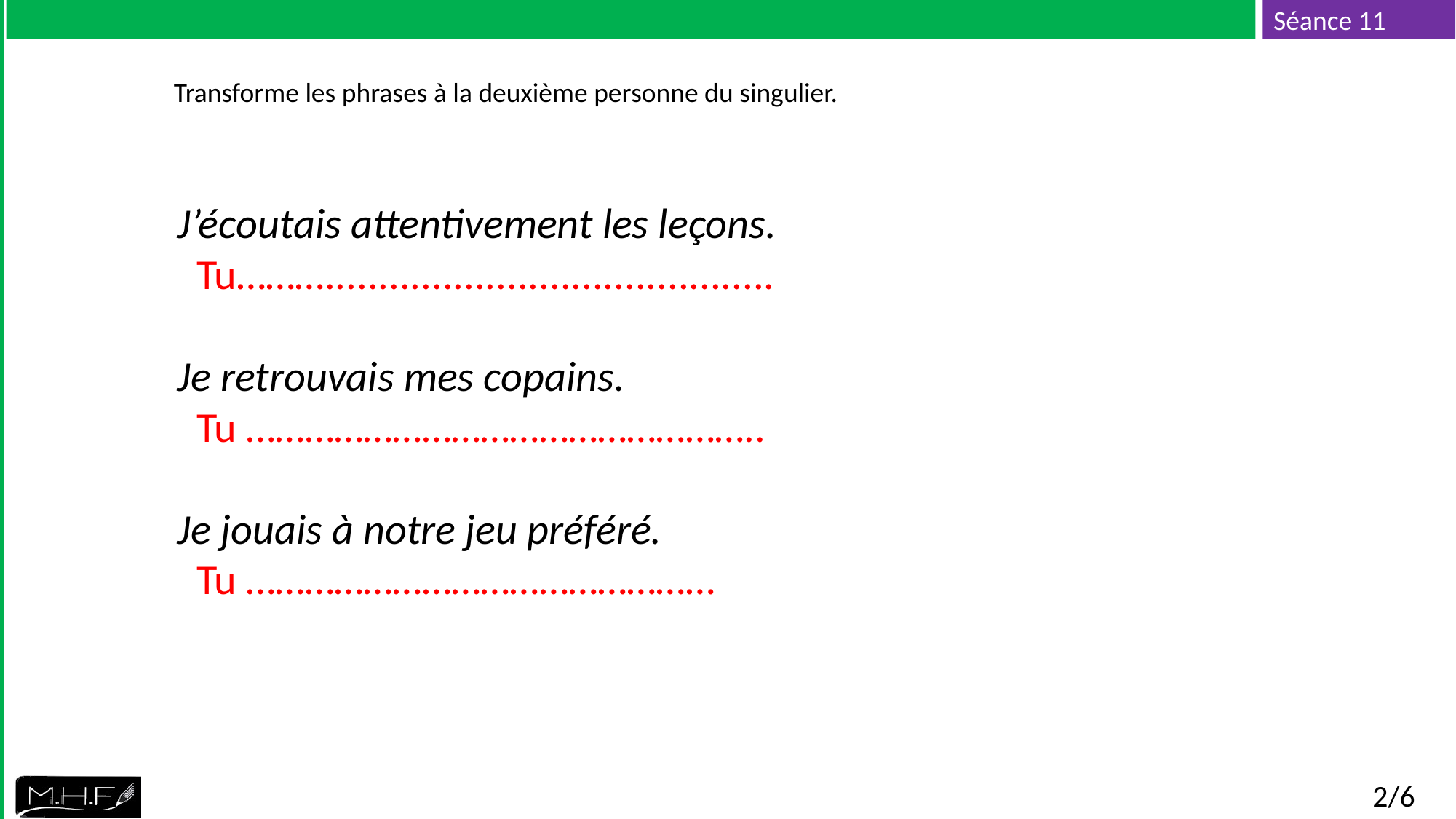

Transforme les phrases à la deuxième personne du singulier.
J’écoutais attentivement les leçons.
  Tu………..........................................

Je retrouvais mes copains.
  Tu ……………………………………………..

Je jouais à notre jeu préféré.
  Tu …………………………………………

2/6